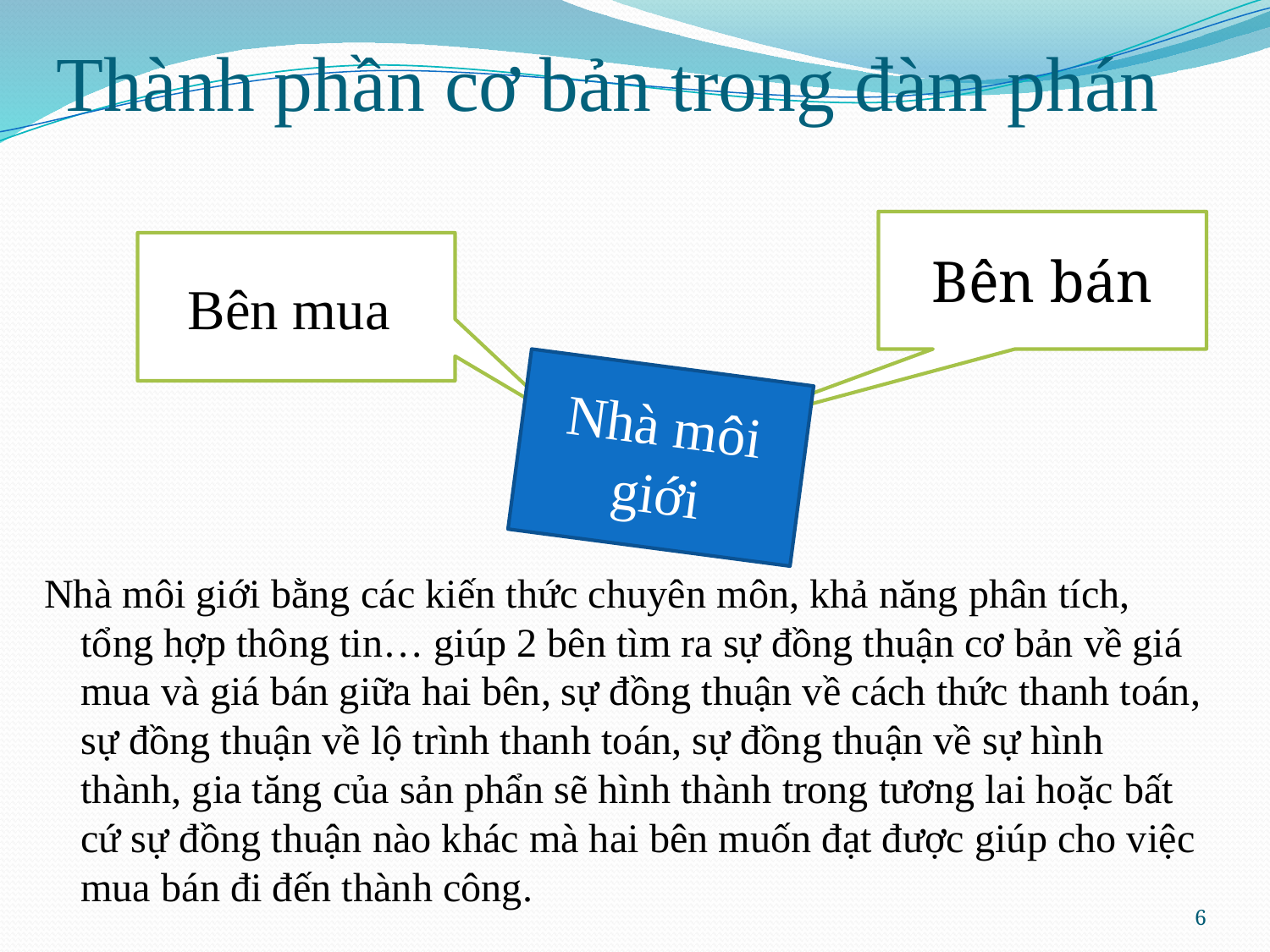

# Thành phần cơ bản trong đàm phán
Bên bán
Bên mua
Nhà môi giới
Nhà môi giới bằng các kiến thức chuyên môn, khả năng phân tích, tổng hợp thông tin… giúp 2 bên tìm ra sự đồng thuận cơ bản về giá mua và giá bán giữa hai bên, sự đồng thuận về cách thức thanh toán, sự đồng thuận về lộ trình thanh toán, sự đồng thuận về sự hình thành, gia tăng của sản phẩn sẽ hình thành trong tương lai hoặc bất cứ sự đồng thuận nào khác mà hai bên muốn đạt được giúp cho việc mua bán đi đến thành công.
6